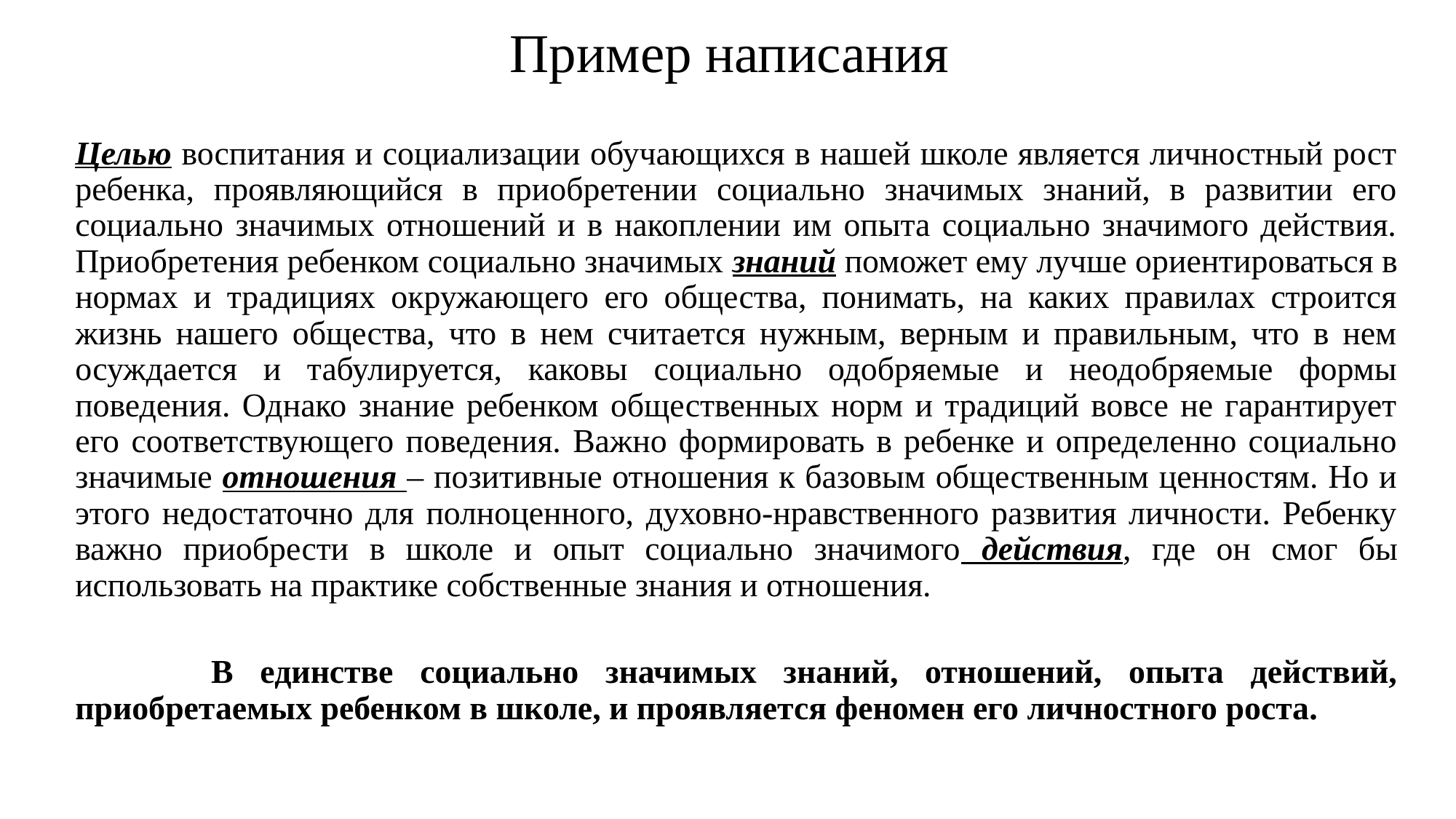

Пример написания

Целью воспитания и социализации обучающихся в нашей школе является личностный рост ребенка, проявляющийся в приобретении социально значимых знаний, в развитии его социально значимых отношений и в накоплении им опыта социально значимого действия. Приобретения ребенком социально значимых знаний поможет ему лучше ориентироваться в нормах и традициях окружающего его общества, понимать, на каких правилах строится жизнь нашего общества, что в нем считается нужным, верным и правильным, что в нем осуждается и табулируется, каковы социально одобряемые и неодобряемые формы поведения. Однако знание ребенком общественных норм и традиций вовсе не гарантирует его соответствующего поведения. Важно формировать в ребенке и определенно социально значимые отношения – позитивные отношения к базовым общественным ценностям. Но и этого недостаточно для полноценного, духовно-нравственного развития личности. Ребенку важно приобрести в школе и опыт социально значимого действия, где он смог бы использовать на практике собственные знания и отношения.

	 В единстве социально значимых знаний, отношений, опыта действий, приобретаемых ребенком в школе, и проявляется феномен его личностного роста.